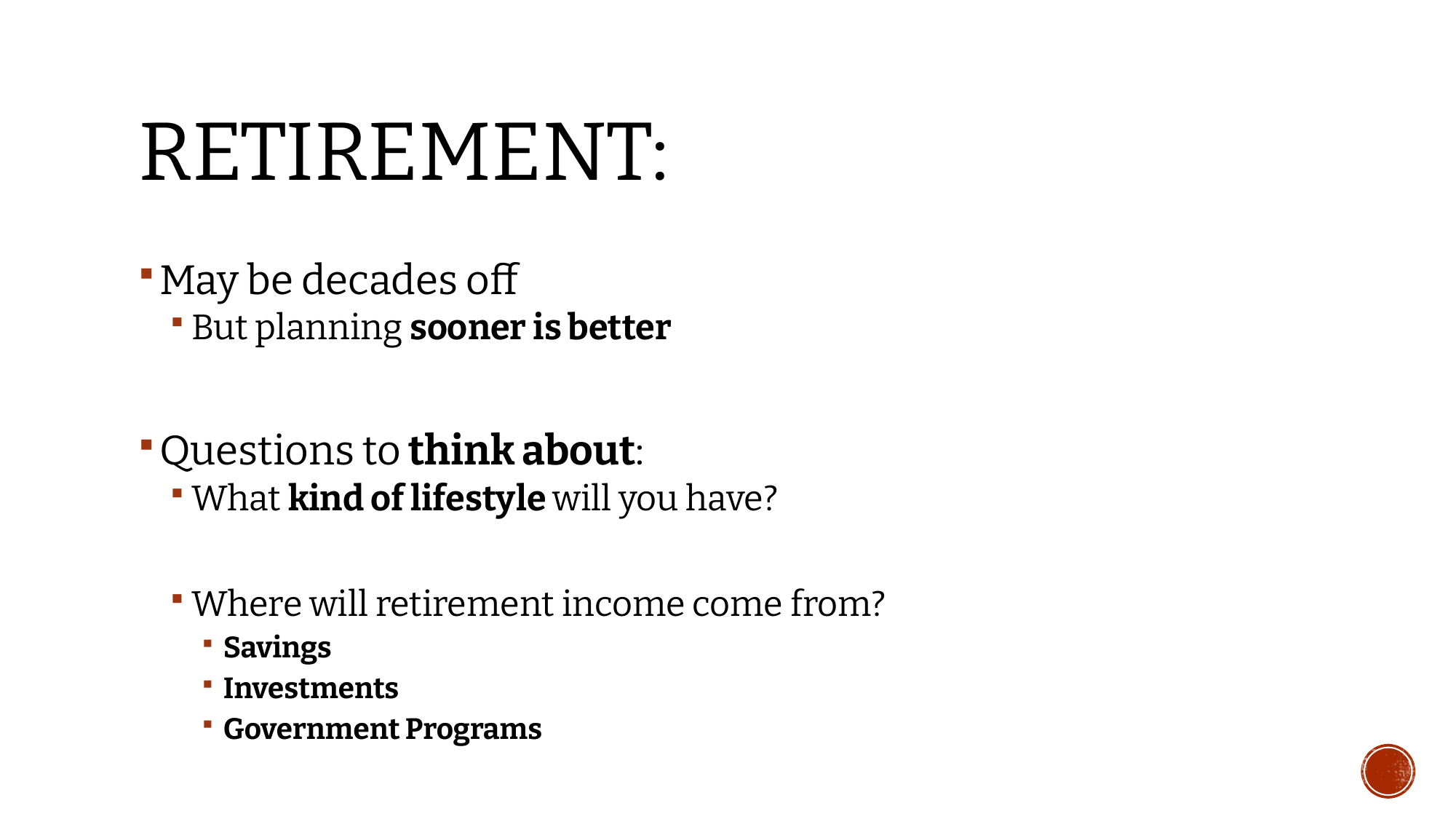

# Retirement:
May be decades off
But planning sooner is better

Questions to think about:
What kind of lifestyle will you have?

Where will retirement income come from?
Savings
Investments
Government Programs